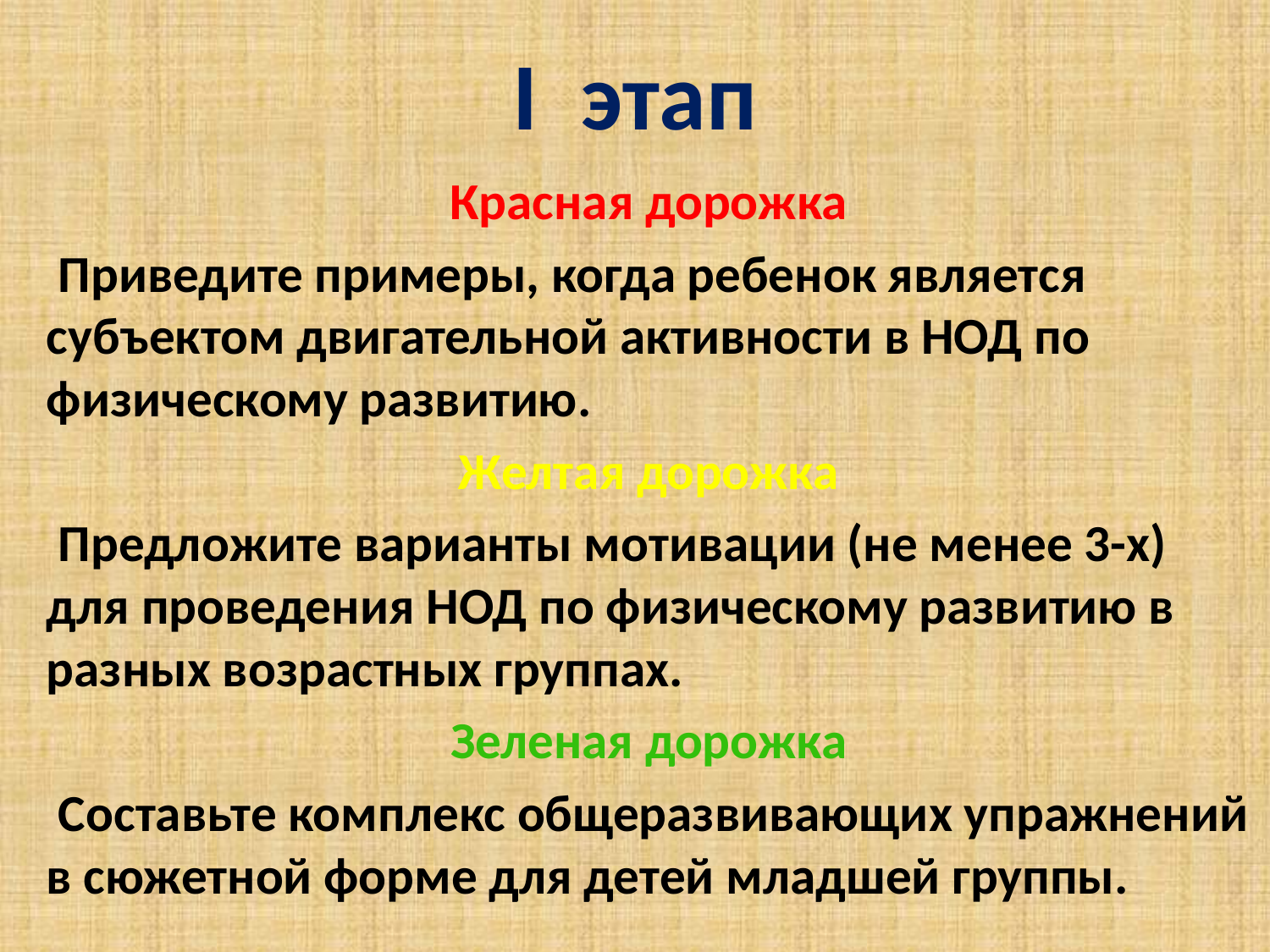

# I  этап
Красная дорожка
 Приведите примеры, когда ребенок является субъектом двигательной активности в НОД по физическому развитию.
Желтая дорожка
 Предложите варианты мотивации (не менее 3-х) для проведения НОД по физическому развитию в разных возрастных группах.
Зеленая дорожка
 Составьте комплекс общеразвивающих упражнений в сюжетной форме для детей младшей группы.